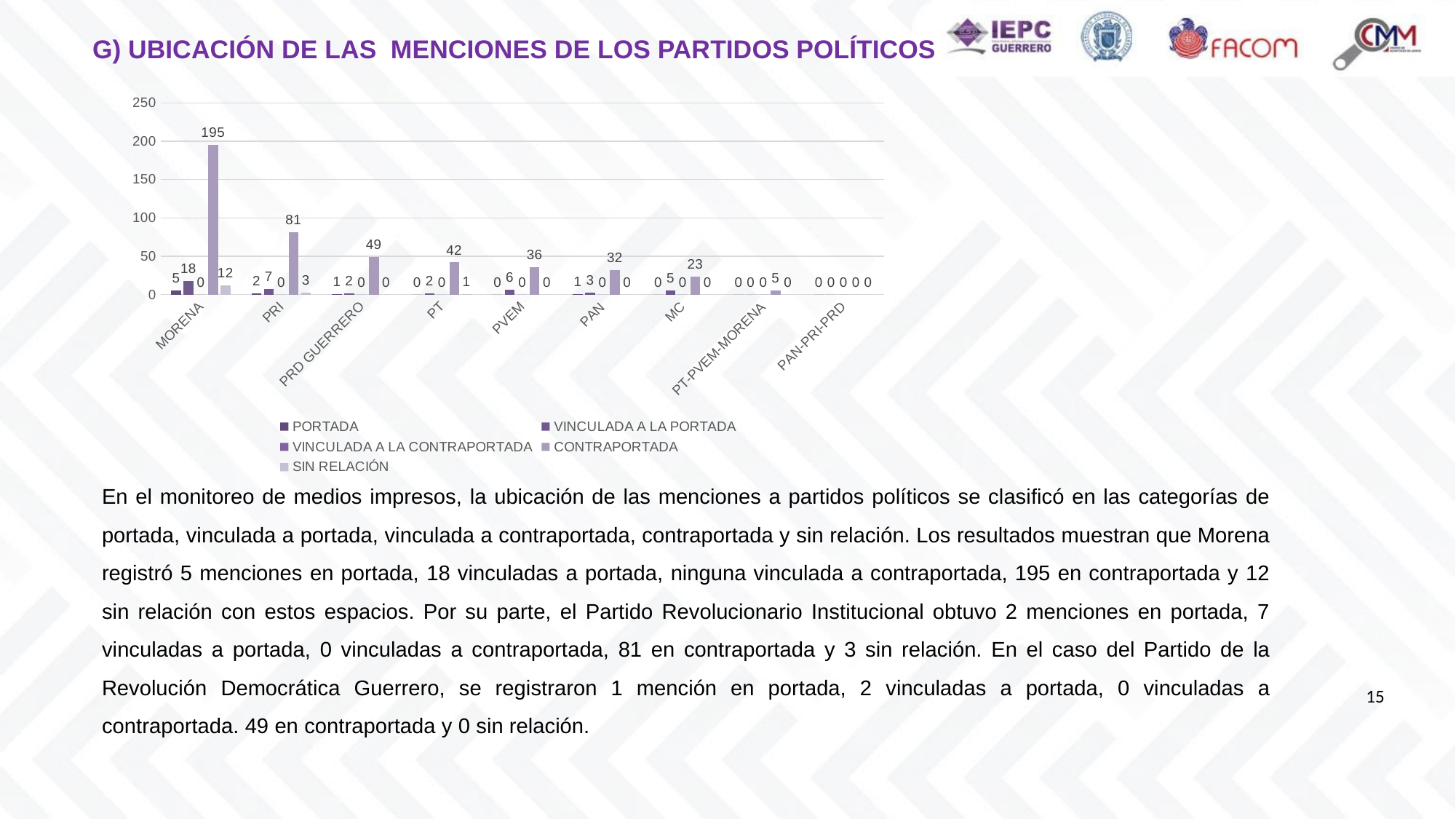

G) UBICACIÓN DE LAS  MENCIONES DE LOS PARTIDOS POLÍTICOS

### Chart

| Category | PORTADA | VINCULADA A LA PORTADA | VINCULADA A LA CONTRAPORTADA | CONTRAPORTADA | SIN RELACIÓN |
|---|---|---|---|---|---|
| MORENA | 5.0 | 18.0 | 0.0 | 195.0 | 12.0 |
| PRI | 2.0 | 7.0 | 0.0 | 81.0 | 3.0 |
| PRD GUERRERO | 1.0 | 2.0 | 0.0 | 49.0 | 0.0 |
| PT | 0.0 | 2.0 | 0.0 | 42.0 | 1.0 |
| PVEM | 0.0 | 6.0 | 0.0 | 36.0 | 0.0 |
| PAN | 1.0 | 3.0 | 0.0 | 32.0 | 0.0 |
| MC | 0.0 | 5.0 | 0.0 | 23.0 | 0.0 |
| PT-PVEM-MORENA | 0.0 | 0.0 | 0.0 | 5.0 | 0.0 |
| PAN-PRI-PRD | 0.0 | 0.0 | 0.0 | 0.0 | 0.0 |
En el monitoreo de medios impresos, la ubicación de las menciones a partidos políticos se clasificó en las categorías de portada, vinculada a portada, vinculada a contraportada, contraportada y sin relación. Los resultados muestran que Morena registró 5 menciones en portada, 18 vinculadas a portada, ninguna vinculada a contraportada, 195 en contraportada y 12 sin relación con estos espacios. Por su parte, el Partido Revolucionario Institucional obtuvo 2 menciones en portada, 7 vinculadas a portada, 0 vinculadas a contraportada, 81 en contraportada y 3 sin relación. En el caso del Partido de la Revolución Democrática Guerrero, se registraron 1 mención en portada, 2 vinculadas a portada, 0 vinculadas a contraportada. 49 en contraportada y 0 sin relación.
15